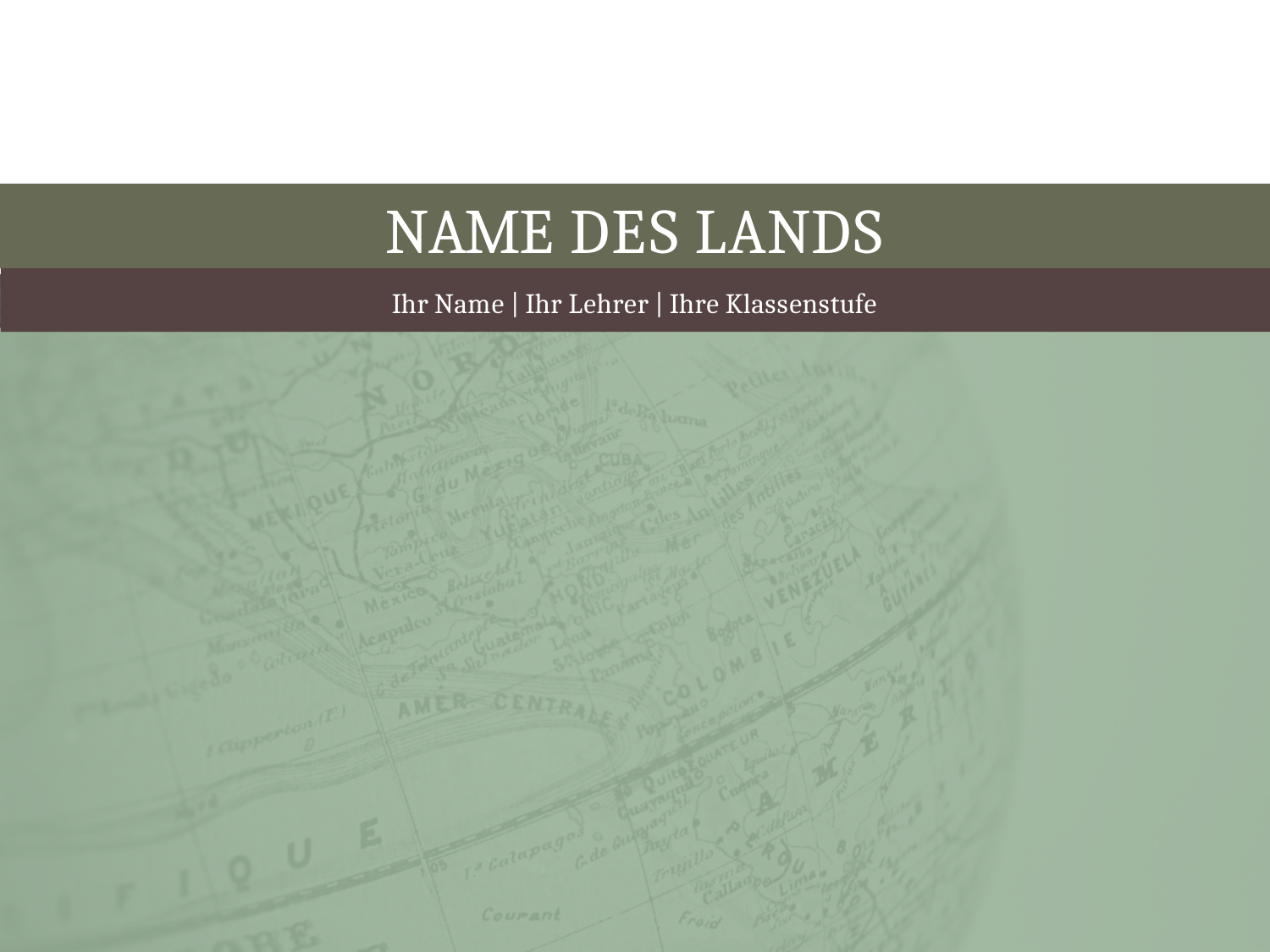

# Name des Lands
Ihr Name | Ihr Lehrer | Ihre Klassenstufe